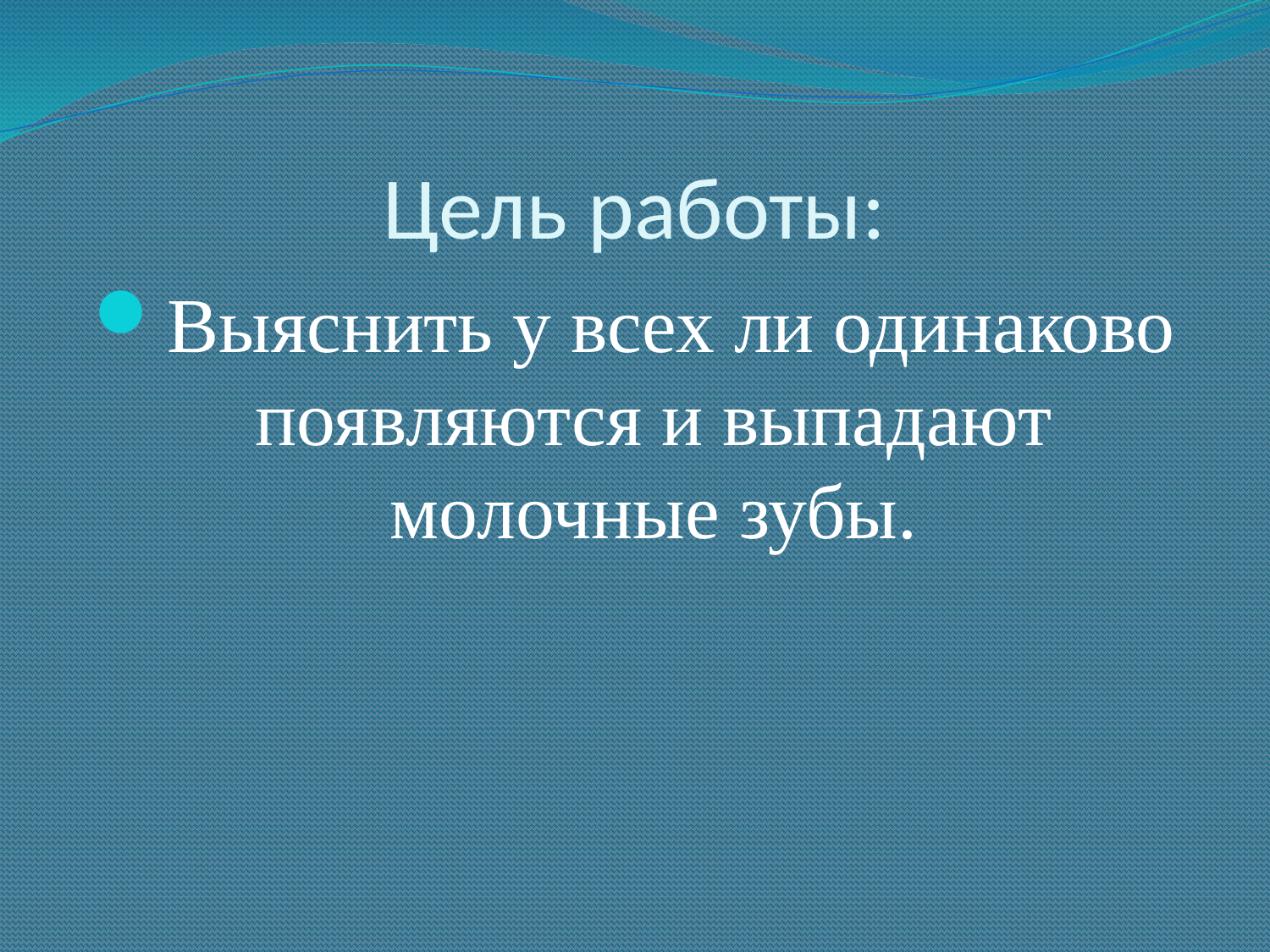

# Цель работы:
Выяснить у всех ли одинаково появляются и выпадают молочные зубы.